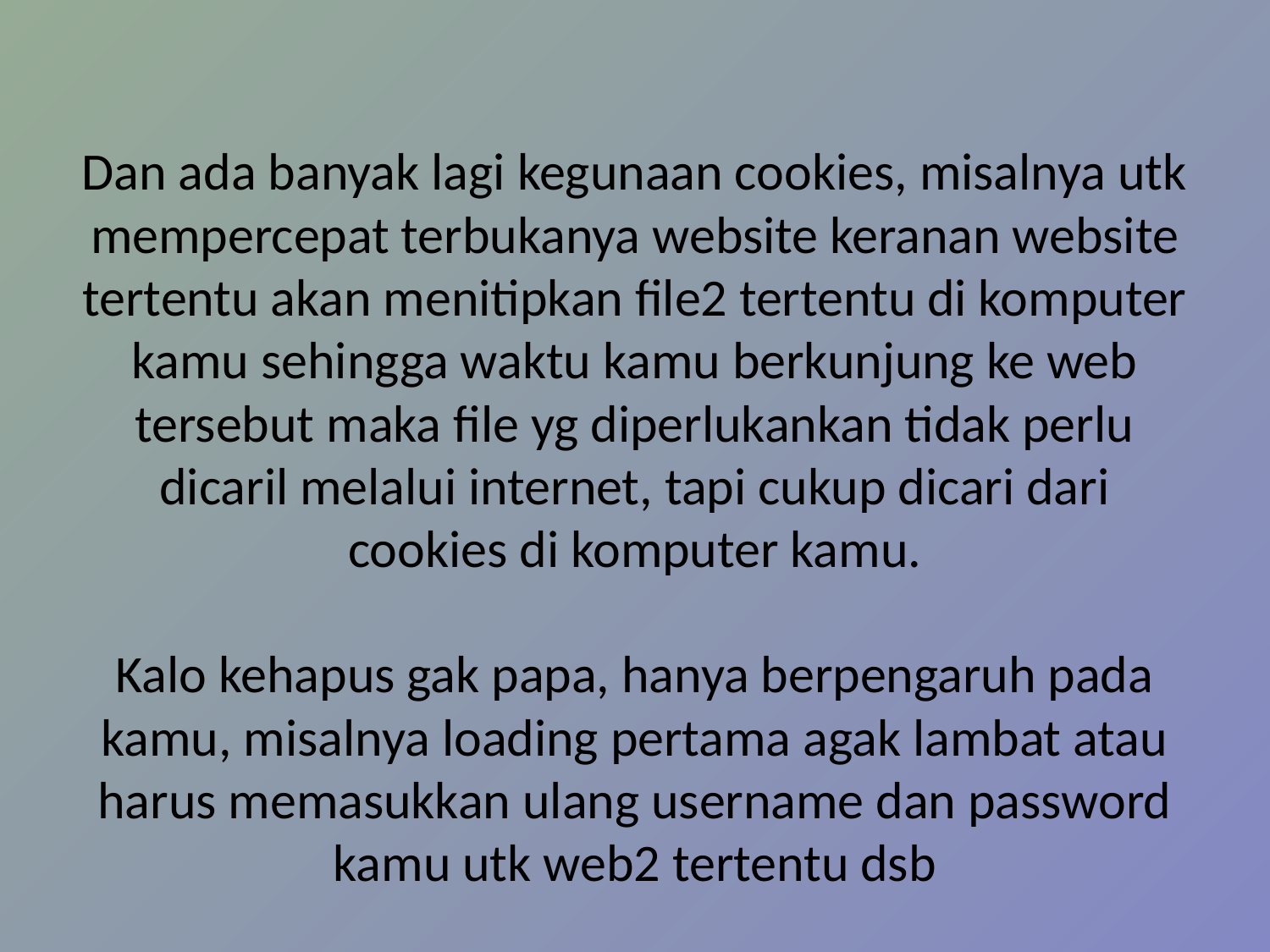

# Dan ada banyak lagi kegunaan cookies, misalnya utk mempercepat terbukanya website keranan website tertentu akan menitipkan file2 tertentu di komputer kamu sehingga waktu kamu berkunjung ke web tersebut maka file yg diperlukankan tidak perlu dicaril melalui internet, tapi cukup dicari dari cookies di komputer kamu. Kalo kehapus gak papa, hanya berpengaruh pada kamu, misalnya loading pertama agak lambat atau harus memasukkan ulang username dan password kamu utk web2 tertentu dsb